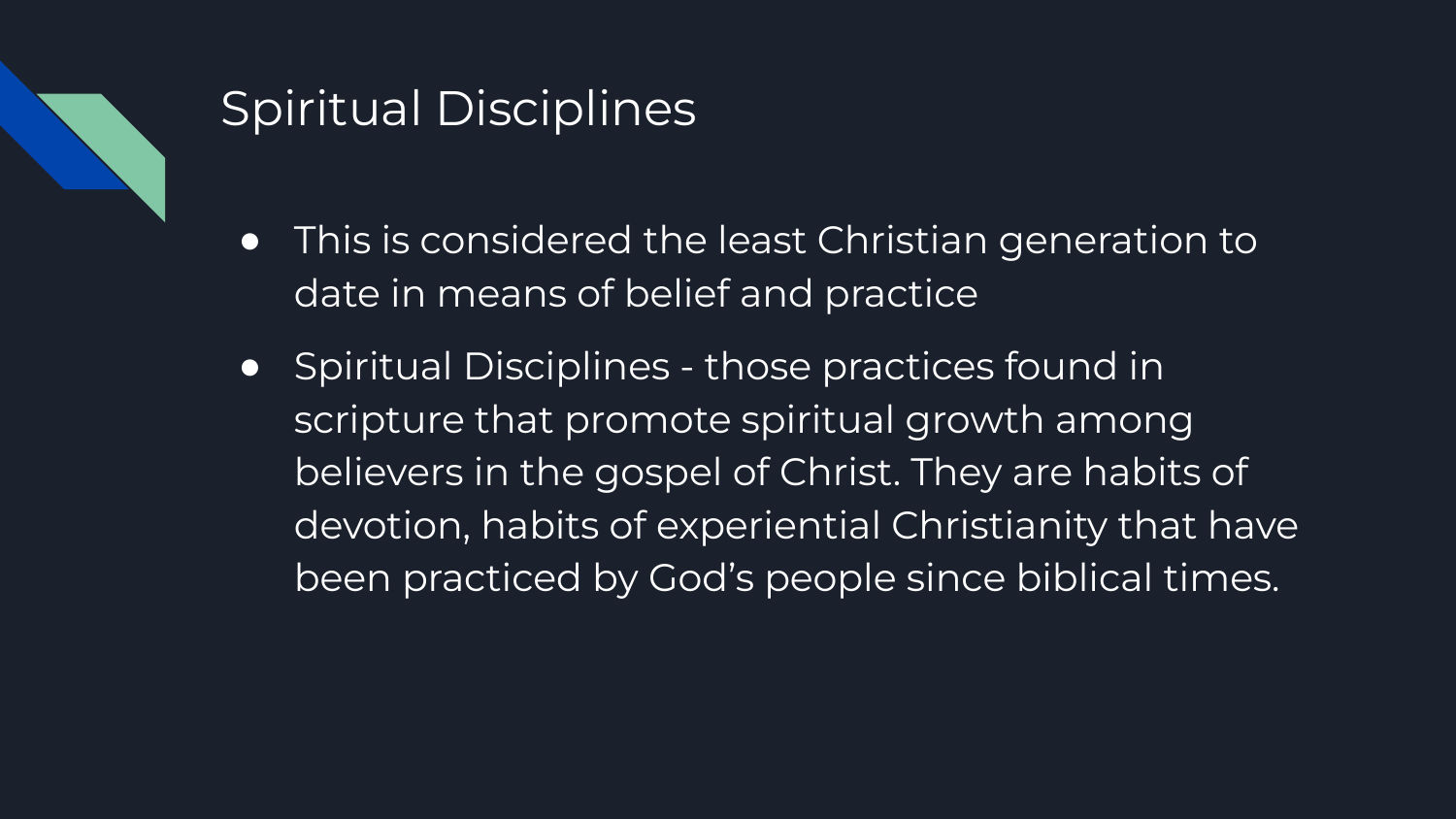

# Spiritual Disciplines
This is considered the least Christian generation to date in means of belief and practice
Spiritual Disciplines - those practices found in scripture that promote spiritual growth among believers in the gospel of Christ. They are habits of devotion, habits of experiential Christianity that have been practiced by God’s people since biblical times.